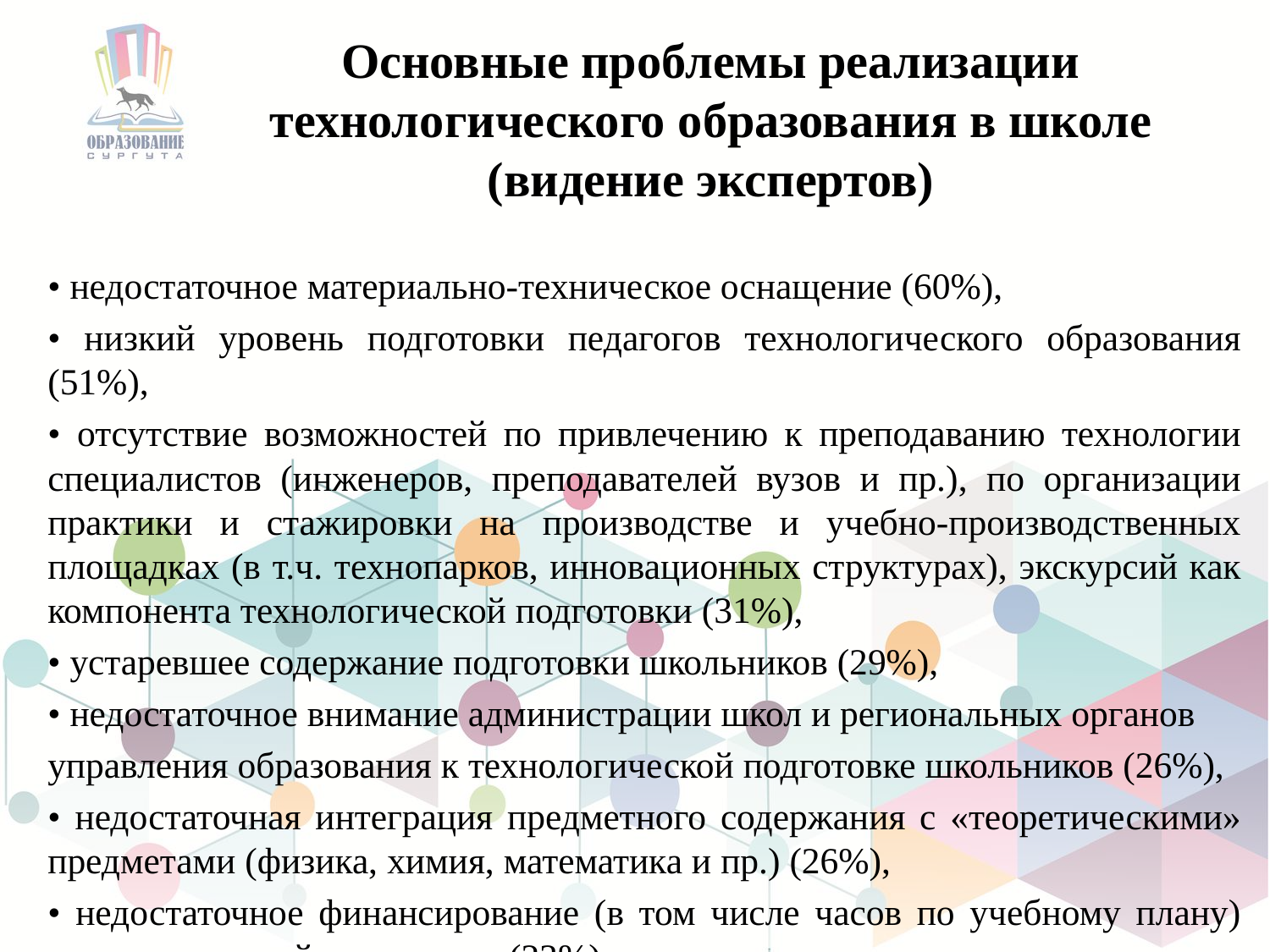

# Основные проблемы реализации технологического образования в школе (видение экспертов)
• недостаточное материально-техническое оснащение (60%),
• низкий уровень подготовки педагогов технологического образования (51%),
• отсутствие возможностей по привлечению к преподаванию технологии специалистов (инженеров, преподавателей вузов и пр.), по организации практики и стажировки на производстве и учебно-производственных площадках (в т.ч. технопарков, инновационных структурах), экскурсий как компонента технологической подготовки (31%),
• устаревшее содержание подготовки школьников (29%),
• недостаточное внимание администрации школ и региональных органов
управления образования к технологической подготовке школьников (26%),
• недостаточная интеграция предметного содержания с «теоретическими» предметами (физика, химия, математика и пр.) (26%),
• недостаточное финансирование (в том числе часов по учебному плану) технологической подготовки (23%).